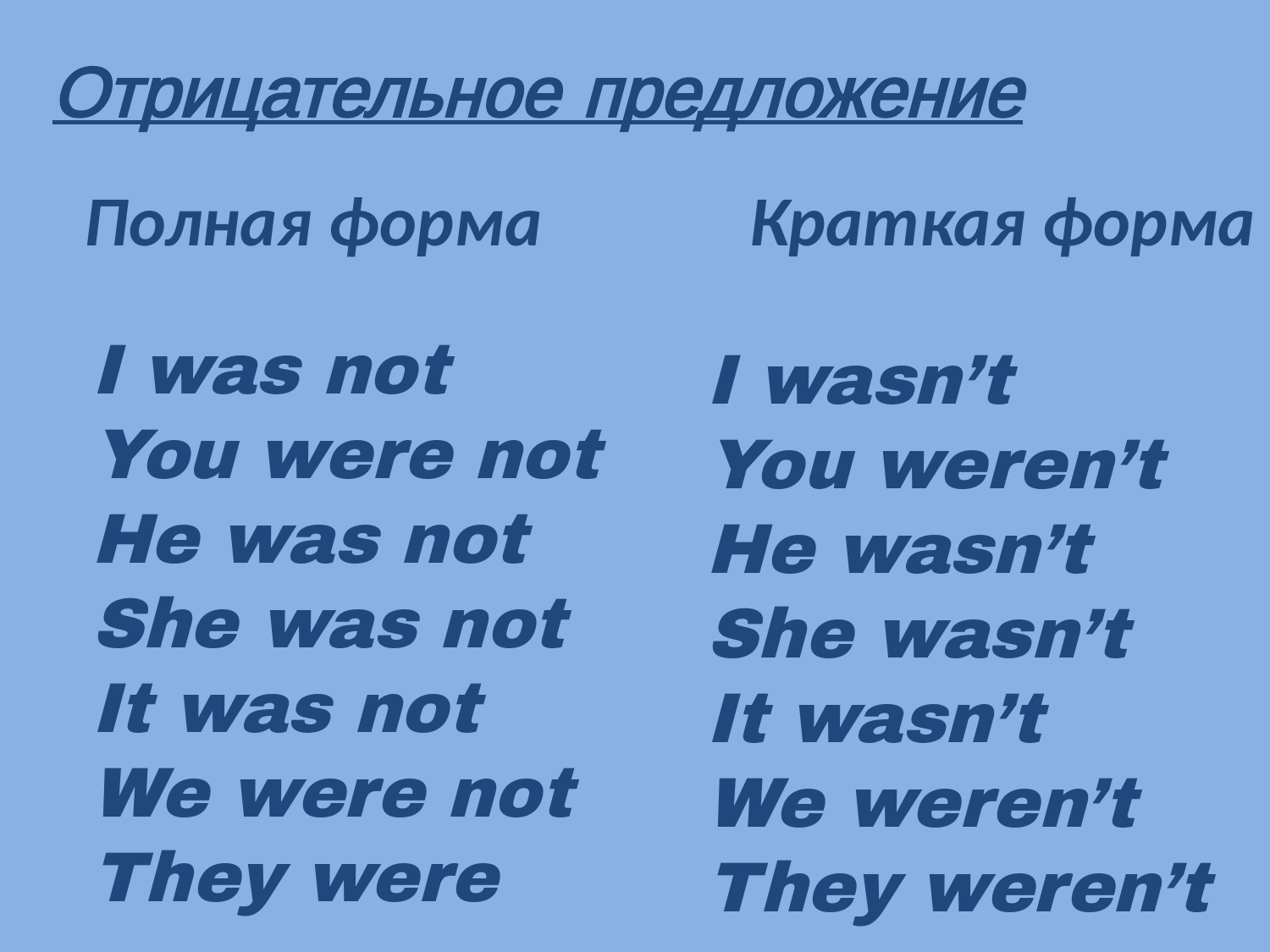

Отрицательное предложение
Полная форма
Краткая форма
I was not
You were not
He was not
She was not
It was not
We were not
They were
I wasn’t
You weren’t
He wasn’t
She wasn’t
It wasn’t
We weren’t
They weren’t